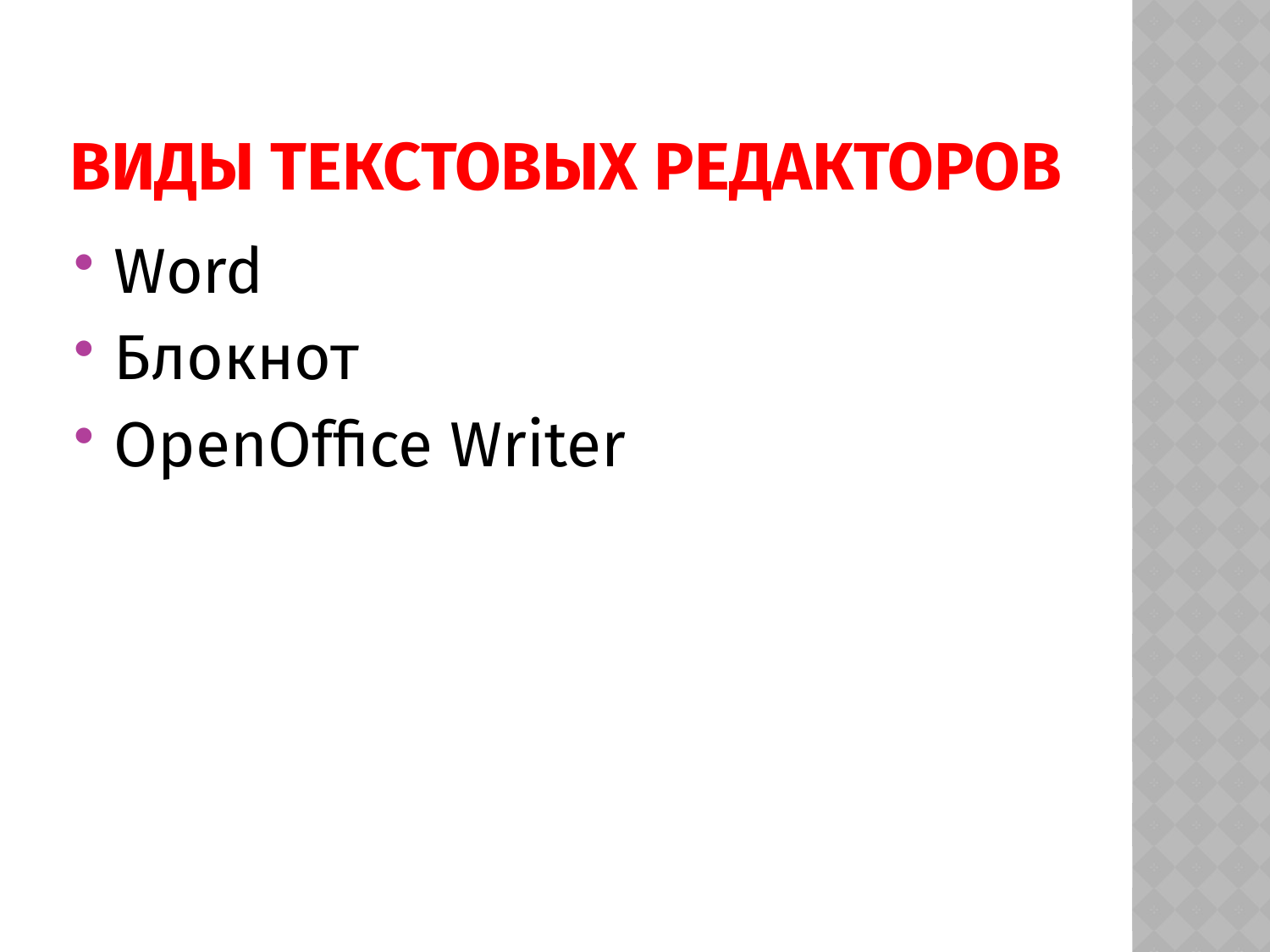

# Виды текстовых редакторов
Word
Блокнот
OpenOffice Writer